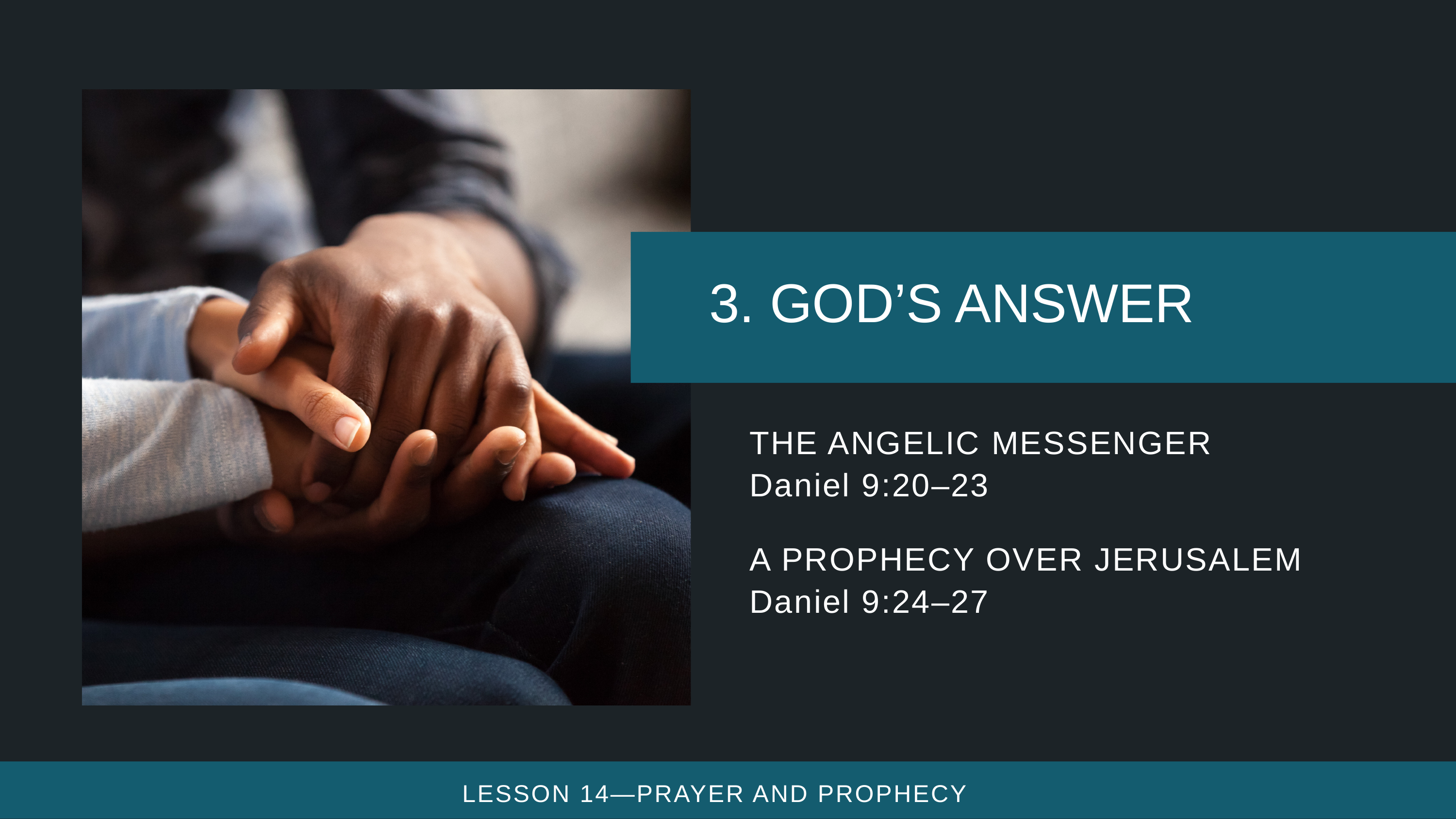

THE ANGELIC MESSENGER
Daniel 9:20–23
A PROPHECY OVER JERUSALEM
Daniel 9:24–27